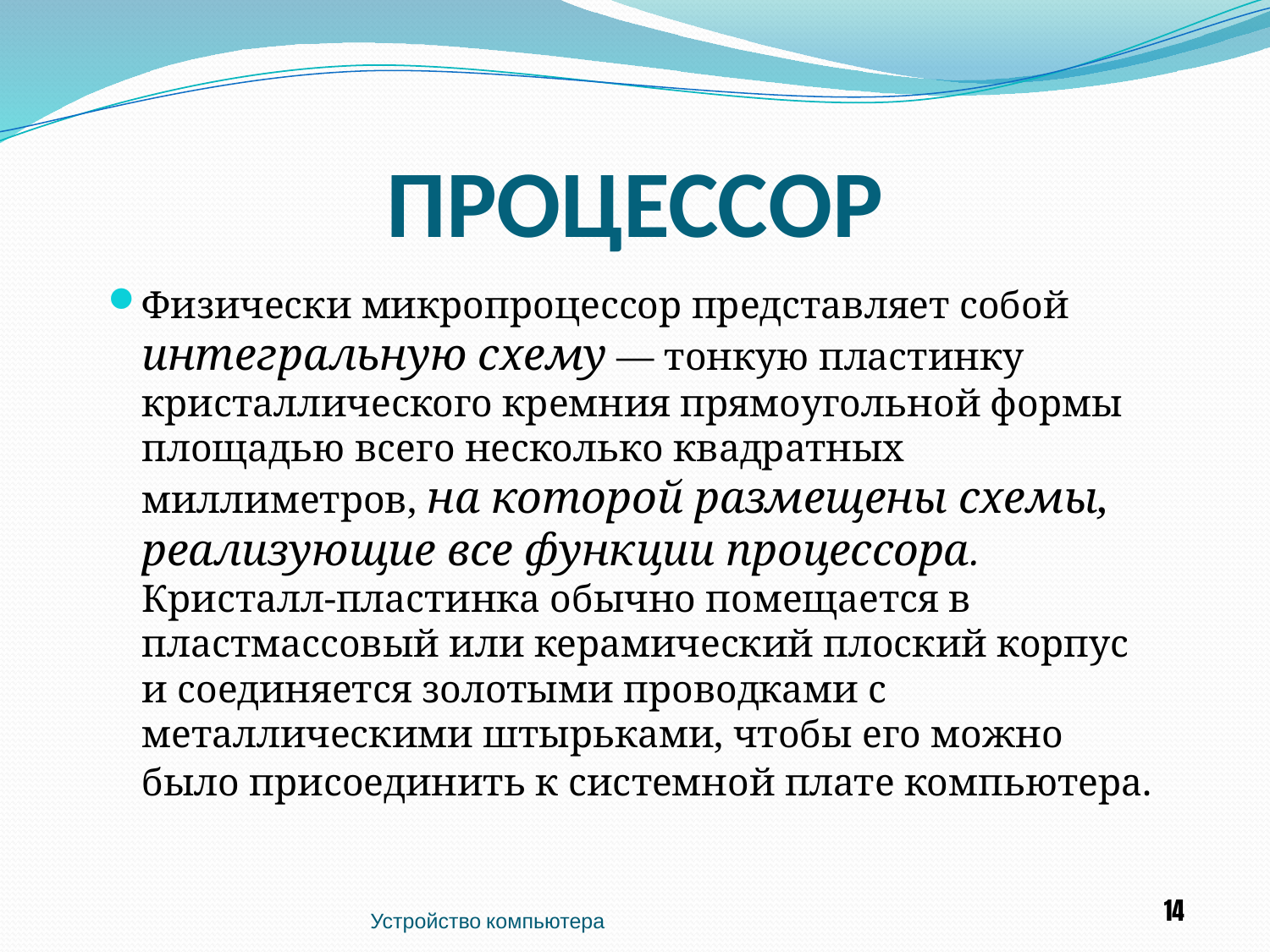

# ПРОЦЕССОР
Физически микропроцессор представляет собой интегральную схему — тонкую пластинку кристаллического кремния прямоугольной формы площадью всего несколько квадратных миллиметров, на которой размещены схемы, реализующие все функции процессора. Кристалл-пластинка обычно помещается в пластмассовый или керамический плоский корпус и соединяется золотыми проводками с металлическими штырьками, чтобы его можно было присоединить к системной плате компьютера.
Устройство компьютера
14